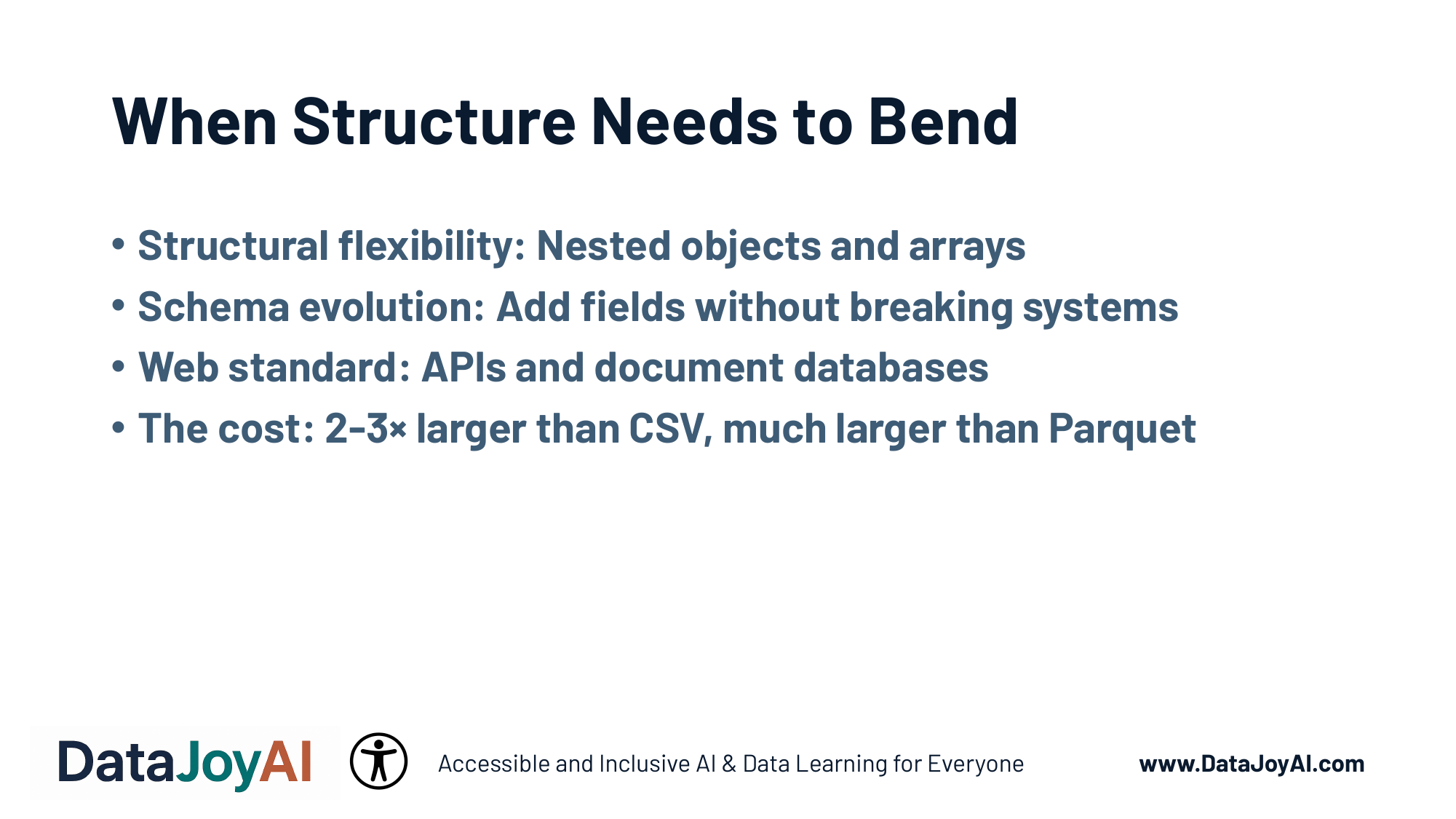

# When Structure Needs to Bend
Structural flexibility: Nested objects and arrays
Schema evolution: Add fields without breaking systems
Web standard: APIs and document databases
The cost: 2-3× larger than CSV, much larger than Parquet